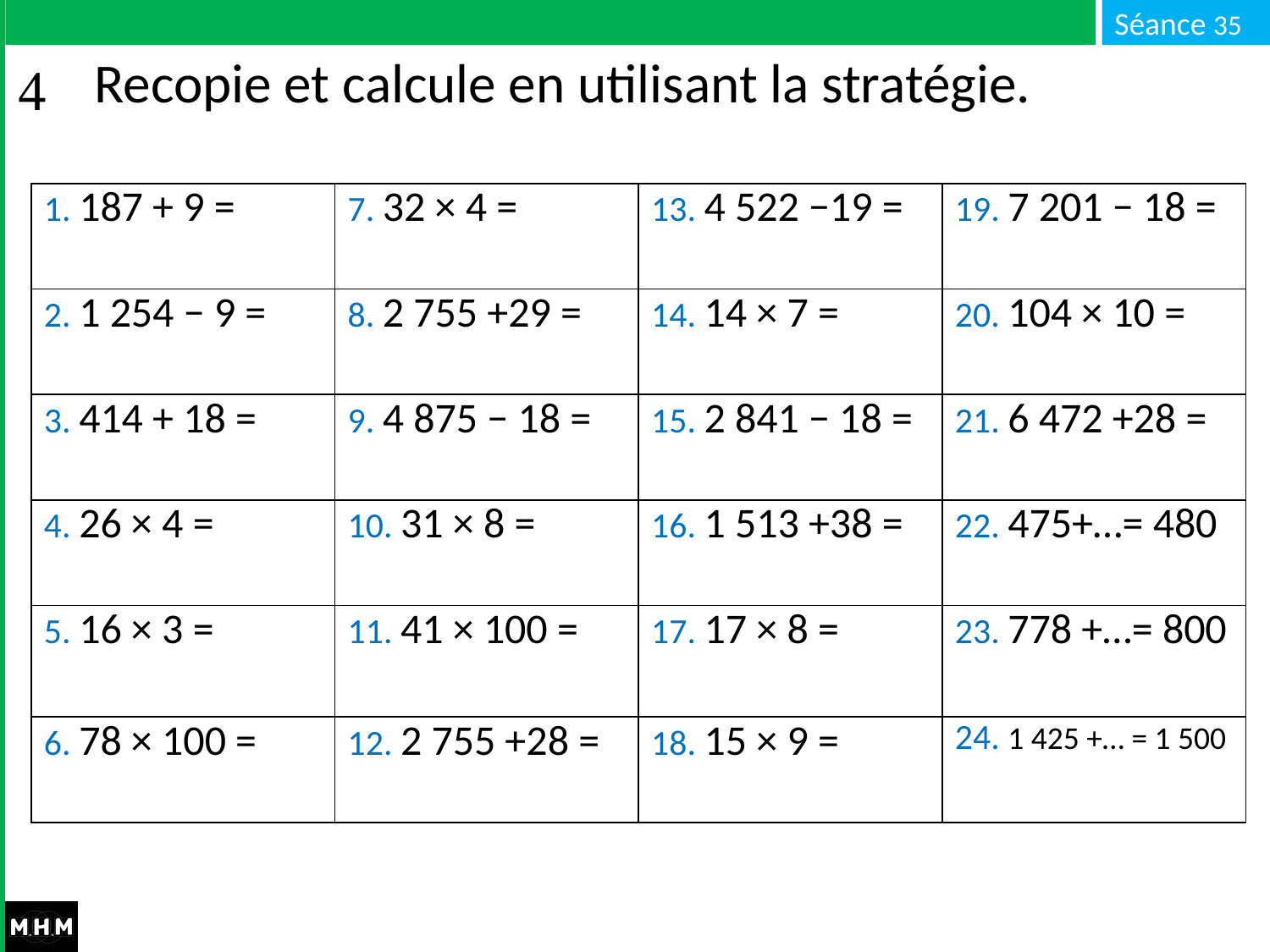

# Recopie et calcule en utilisant la stratégie.
| 1. 187 + 9 = | 7. 32 × 4 = | 13. 4 522 −19 = | 19. 7 201 − 18 = |
| --- | --- | --- | --- |
| 2. 1 254 − 9 = | 8. 2 755 +29 = | 14. 14 × 7 = | 20. 104 × 10 = |
| 3. 414 + 18 = | 9. 4 875 − 18 = | 15. 2 841 − 18 = | 21. 6 472 +28 = |
| 4. 26 × 4 = | 10. 31 × 8 = | 16. 1 513 +38 = | 22. 475+…= 480 |
| 5. 16 × 3 = | 11. 41 × 100 = | 17. 17 × 8 = | 23. 778 +…= 800 |
| 6. 78 × 100 = | 12. 2 755 +28 = | 18. 15 × 9 = | 24. 1 425 +… = 1 500 |